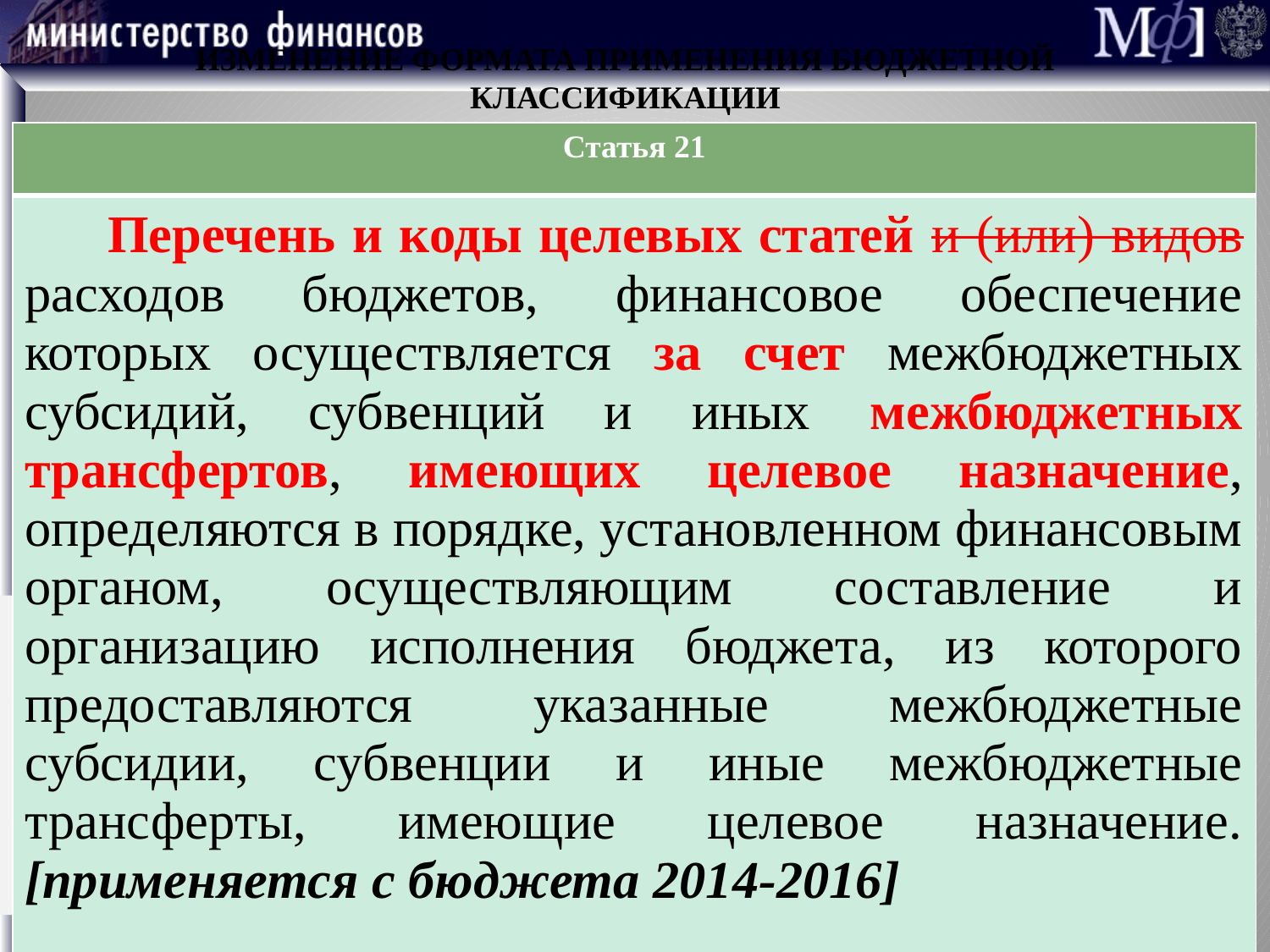

ИЗМЕНЕНИЕ ФОРМАТА ПРИМЕНЕНИЯ БЮДЖЕТНОЙ КЛАССИФИКАЦИИ
| Статья 21 |
| --- |
| Перечень и коды целевых статей и (или) видов расходов бюджетов, финансовое обеспечение которых осуществляется за счет межбюджетных субсидий, субвенций и иных межбюджетных трансфертов, имеющих целевое назначение, определяются в порядке, установленном финансовым органом, осуществляющим составление и организацию исполнения бюджета, из которого предоставляются указанные межбюджетные субсидии, субвенции и иные межбюджетные трансферты, имеющие целевое назначение.[применяется с бюджета 2014-2016] |